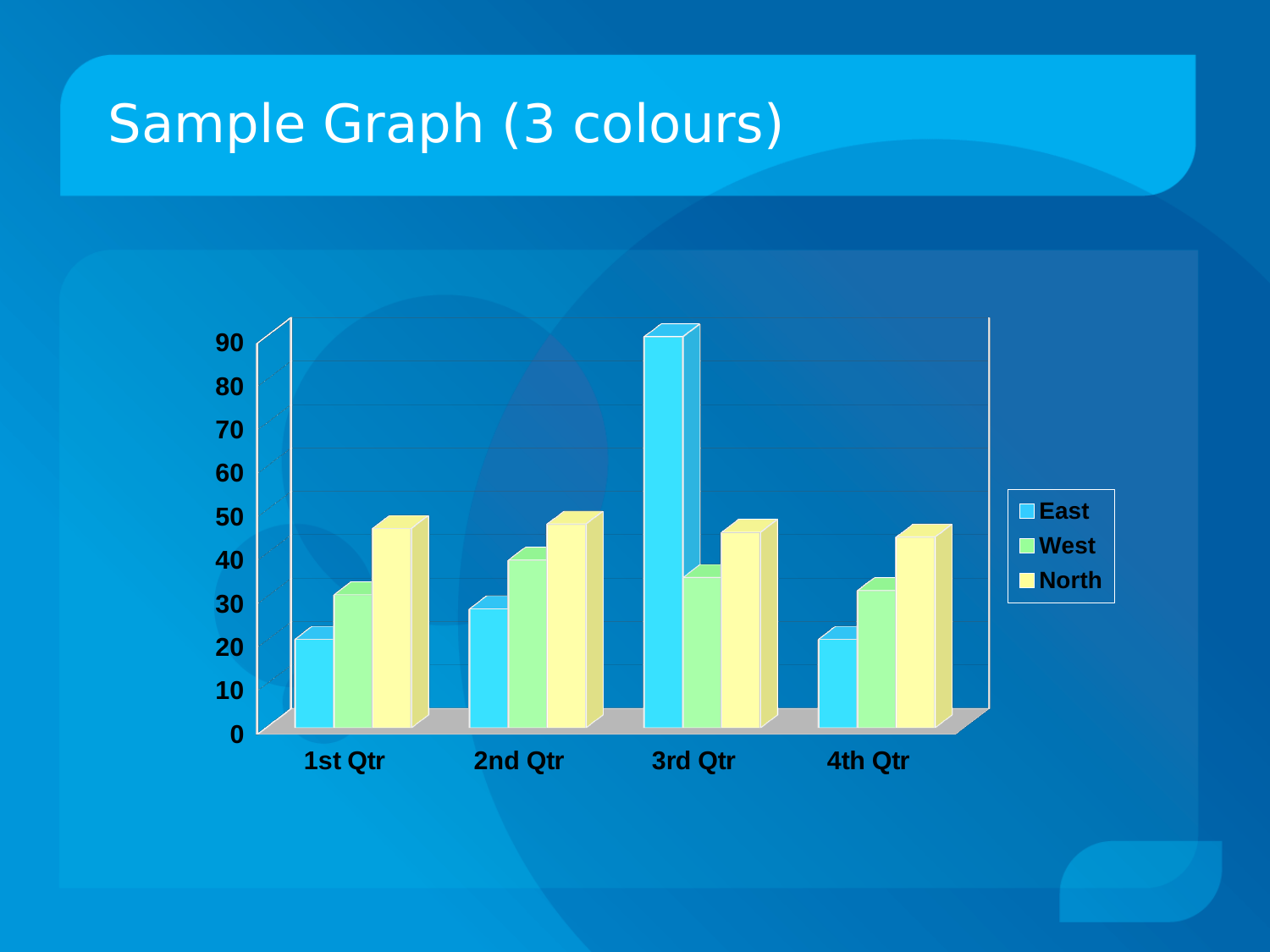

# Sample Graph (3 colours)

[unsupported chart]